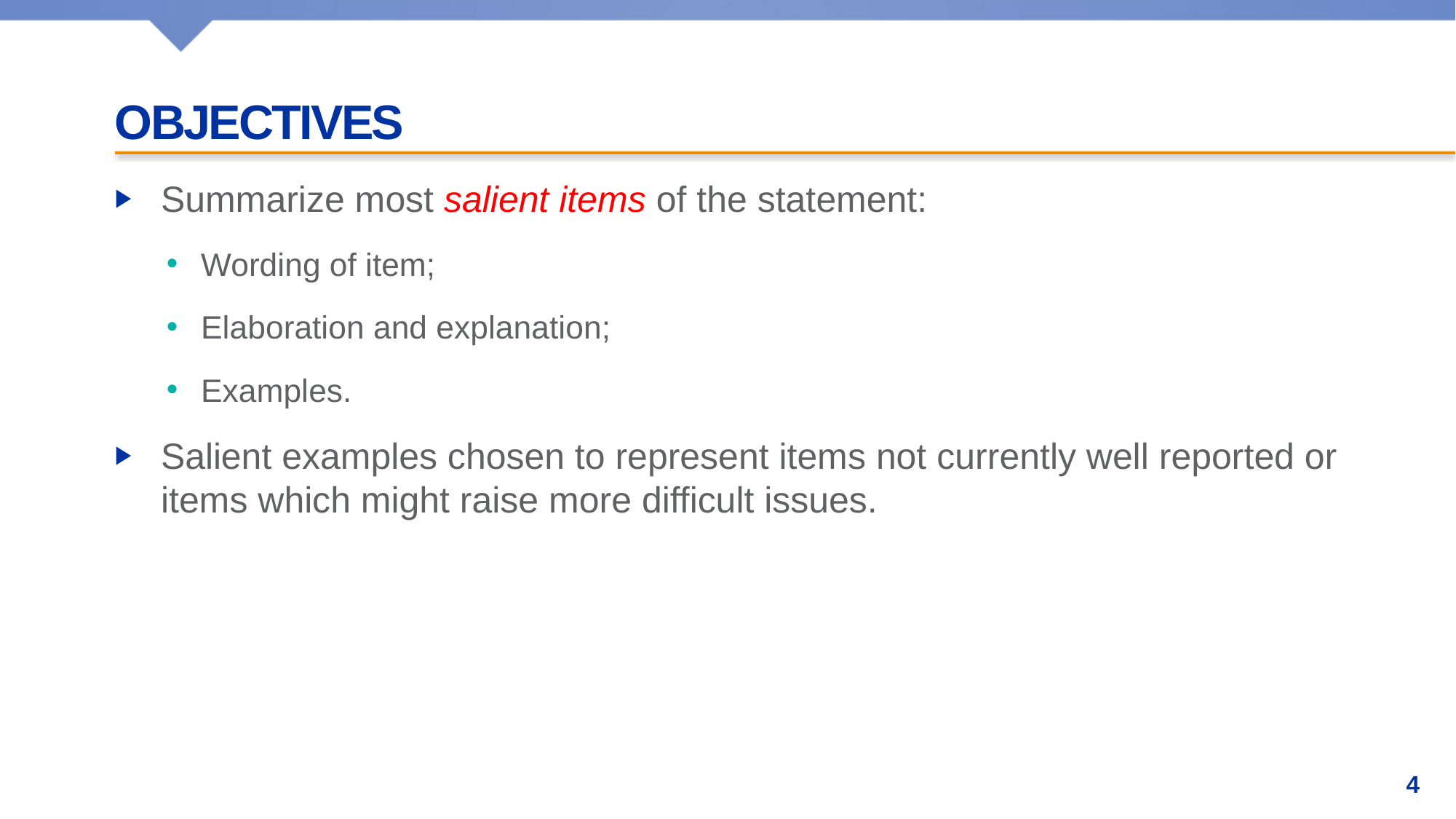

# objectives
Summarize most salient items of the statement:
Wording of item;
Elaboration and explanation;
Examples.
Salient examples chosen to represent items not currently well reported or items which might raise more difficult issues.

4